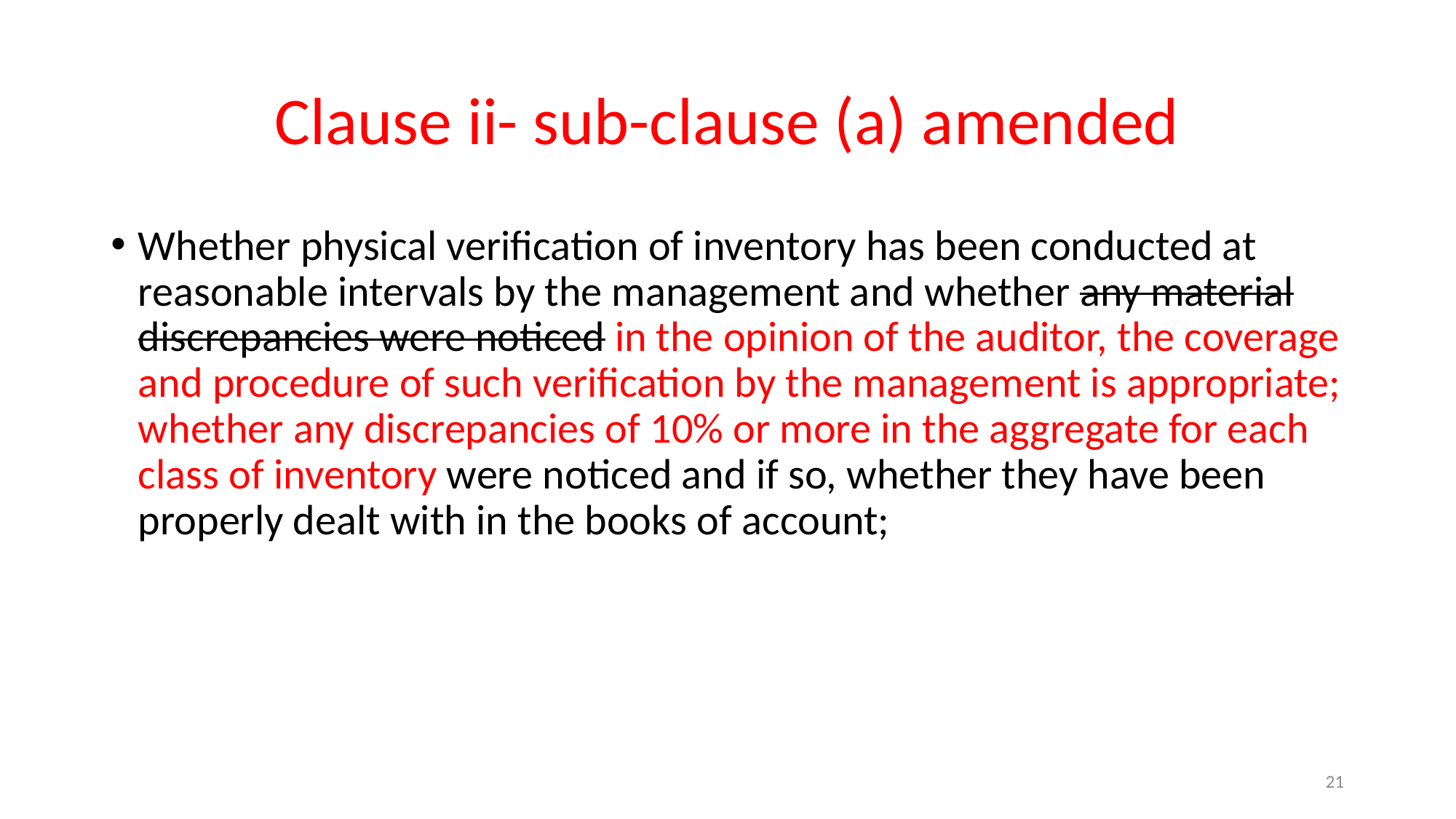

# Clause ii- sub-clause (a) amended
Whether physical verification of inventory has been conducted at reasonable intervals by the management and whether any material discrepancies were noticed in the opinion of the auditor, the coverage and procedure of such verification by the management is appropriate; whether any discrepancies of 10% or more in the aggregate for each class of inventory were noticed and if so, whether they have been properly dealt with in the books of account;
21